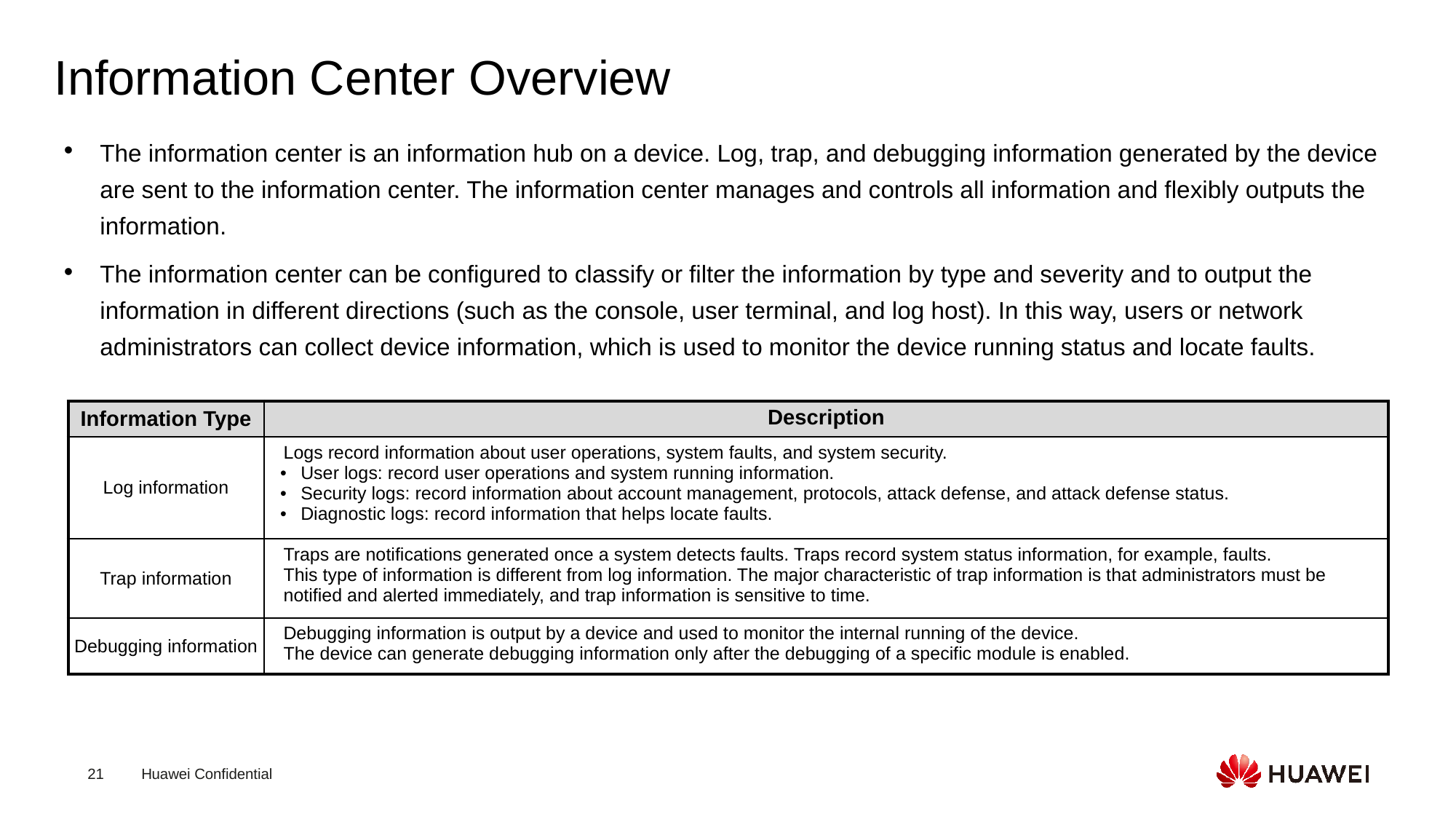

# Information Center Overview
The information center is an information hub on a device. Log, trap, and debugging information generated by the device are sent to the information center. The information center manages and controls all information and flexibly outputs the information.
The information center can be configured to classify or filter the information by type and severity and to output the information in different directions (such as the console, user terminal, and log host). In this way, users or network administrators can collect device information, which is used to monitor the device running status and locate faults.
| Information Type | Description |
| --- | --- |
| Log information | Logs record information about user operations, system faults, and system security. User logs: record user operations and system running information. Security logs: record information about account management, protocols, attack defense, and attack defense status. Diagnostic logs: record information that helps locate faults. |
| Trap information | Traps are notifications generated once a system detects faults. Traps record system status information, for example, faults. This type of information is different from log information. The major characteristic of trap information is that administrators must be notified and alerted immediately, and trap information is sensitive to time. |
| Debugging information | Debugging information is output by a device and used to monitor the internal running of the device. The device can generate debugging information only after the debugging of a specific module is enabled. |